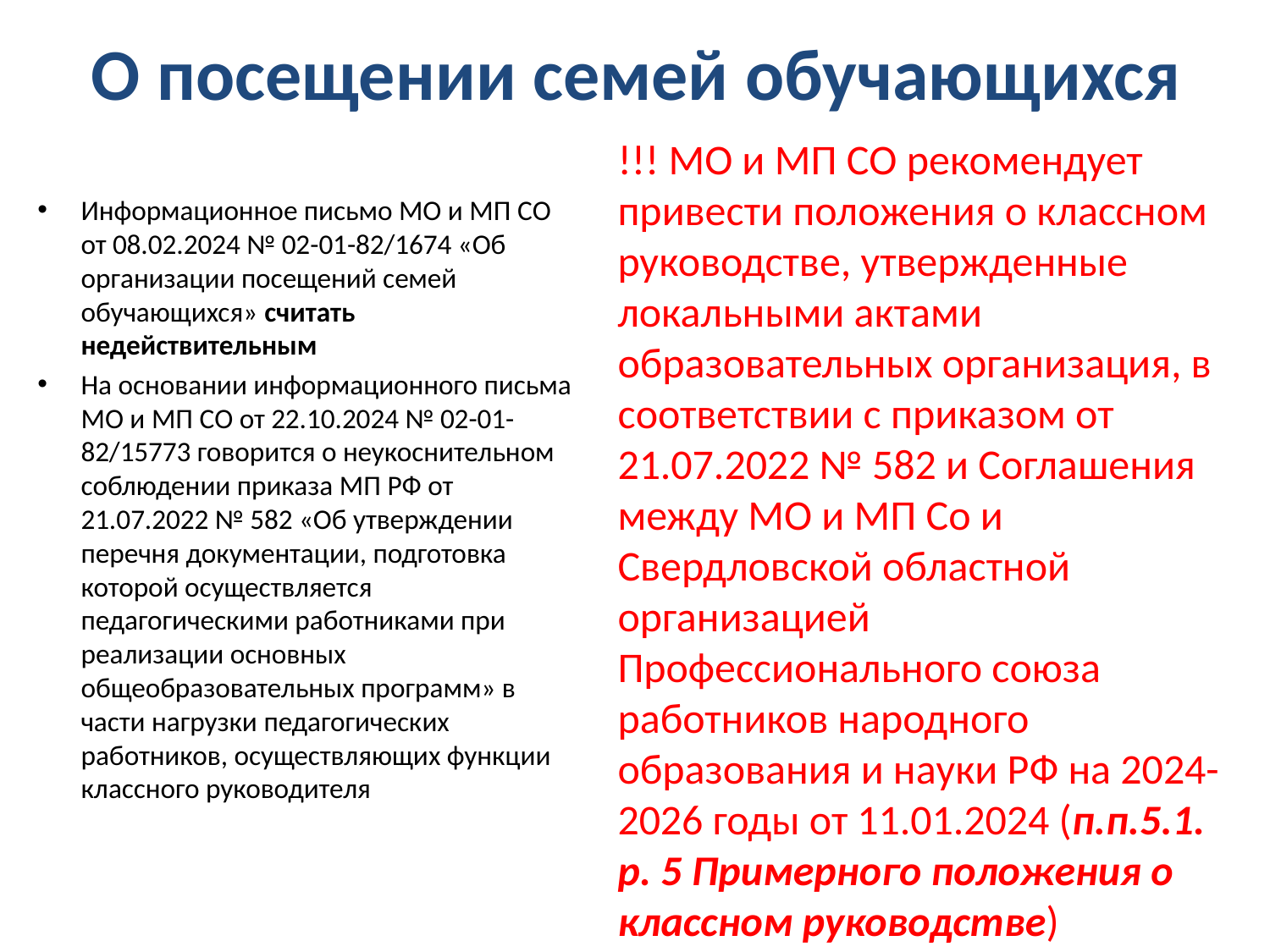

# О посещении семей обучающихся
!!! МО и МП СО рекомендует привести положения о классном руководстве, утвержденные локальными актами образовательных организация, в соответствии с приказом от 21.07.2022 № 582 и Соглашения между МО и МП Со и Свердловской областной организацией Профессионального союза работников народного образования и науки РФ на 2024-2026 годы от 11.01.2024 (п.п.5.1. р. 5 Примерного положения о классном руководстве)
Информационное письмо МО и МП СО от 08.02.2024 № 02-01-82/1674 «Об организации посещений семей обучающихся» считать недействительным
На основании информационного письма МО и МП СО от 22.10.2024 № 02-01-82/15773 говорится о неукоснительном соблюдении приказа МП РФ от 21.07.2022 № 582 «Об утверждении перечня документации, подготовка которой осуществляется педагогическими работниками при реализации основных общеобразовательных программ» в части нагрузки педагогических работников, осуществляющих функции классного руководителя